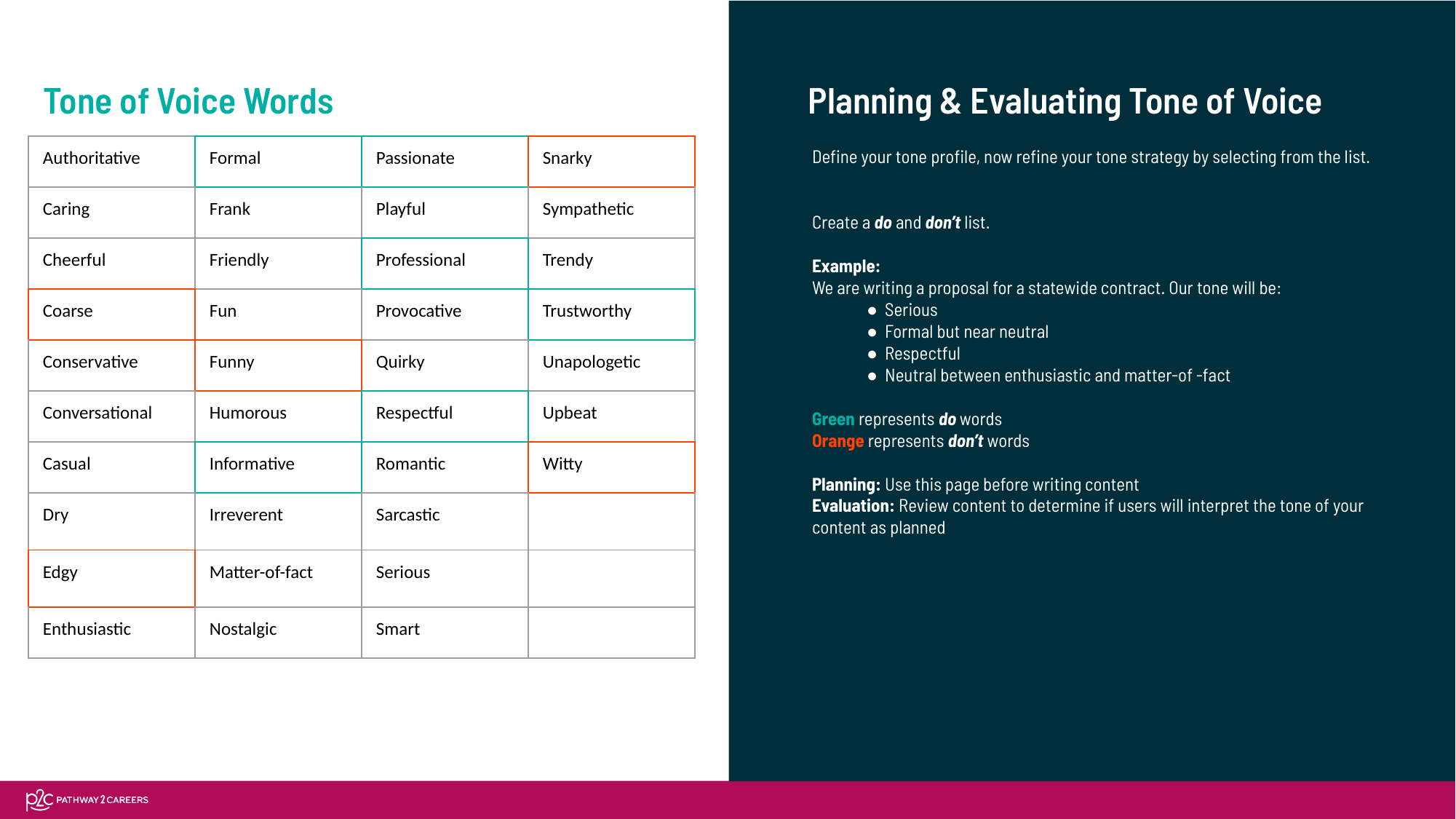

Planning & Evaluating Tone of Voice

Tone of Voice Words

Define your tone profile, now refine your tone strategy by selecting from the list.
Create a do and don’t list.

Example:
We are writing a proposal for a statewide contract. Our tone will be:
Serious
Formal but near neutral
Respectful
Neutral between enthusiastic and matter-of -fact

Green represents do words
Orange represents don’t words

Planning: Use this page before writing content
Evaluation: Review content to determine if users will interpret the tone of your content as planned
| Authoritative | Formal | Passionate | Snarky |
| --- | --- | --- | --- |
| Caring | Frank | Playful | Sympathetic |
| Cheerful | Friendly | Professional | Trendy |
| Coarse | Fun | Provocative | Trustworthy |
| Conservative | Funny | Quirky | Unapologetic |
| Conversational | Humorous | Respectful | Upbeat |
| Casual | Informative | Romantic | Witty |
| Dry | Irreverent | Sarcastic |  |
| Edgy | Matter-of-fact | Serious |  |
| Enthusiastic | Nostalgic | Smart |  |